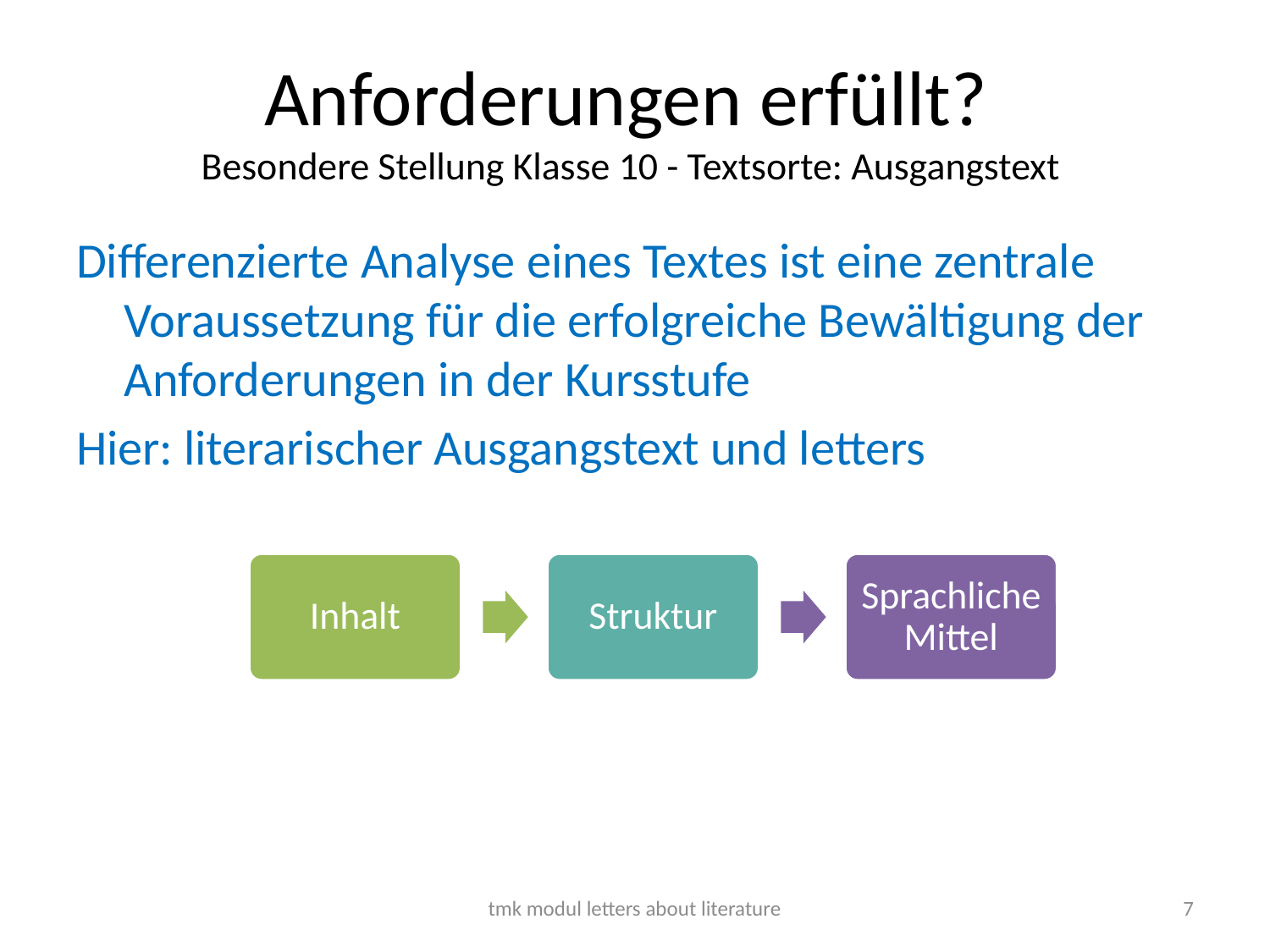

# Anforderungen erfüllt? Besondere Stellung Klasse 10 - Textsorte: Ausgangstext
Differenzierte Analyse eines Textes ist eine zentrale Voraussetzung für die erfolgreiche Bewältigung der Anforderungen in der Kursstufe
Hier: literarischer Ausgangstext und letters

Inhalt

Struktur

Sprachliche Mittel
tmk modul letters about literature
7